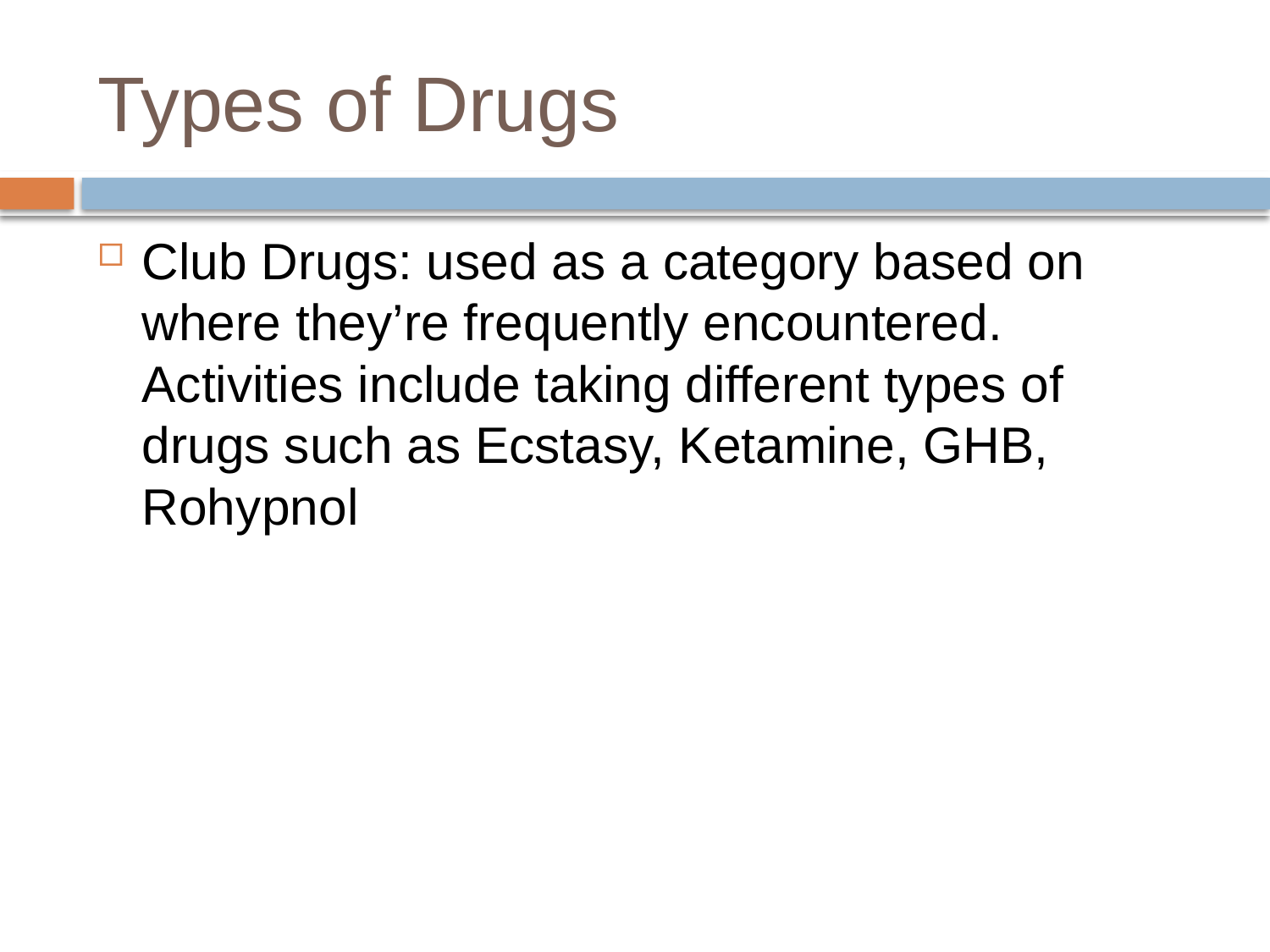

# Types of Drugs
Club Drugs: used as a category based on where they’re frequently encountered.  Activities include taking different types of drugs such as Ecstasy, Ketamine, GHB, Rohypnol